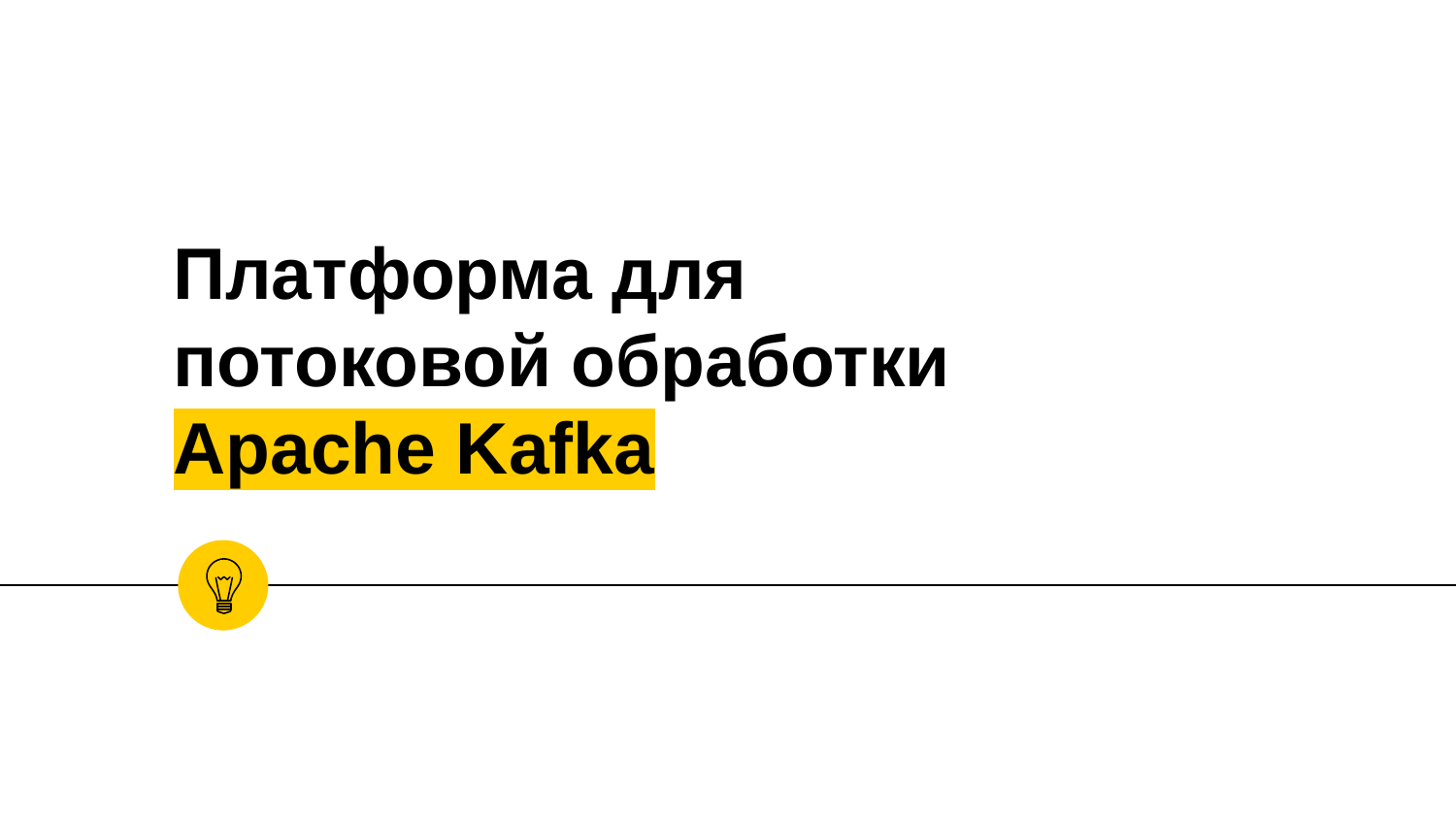

# Платформа для потоковой обработки Apache Kafka